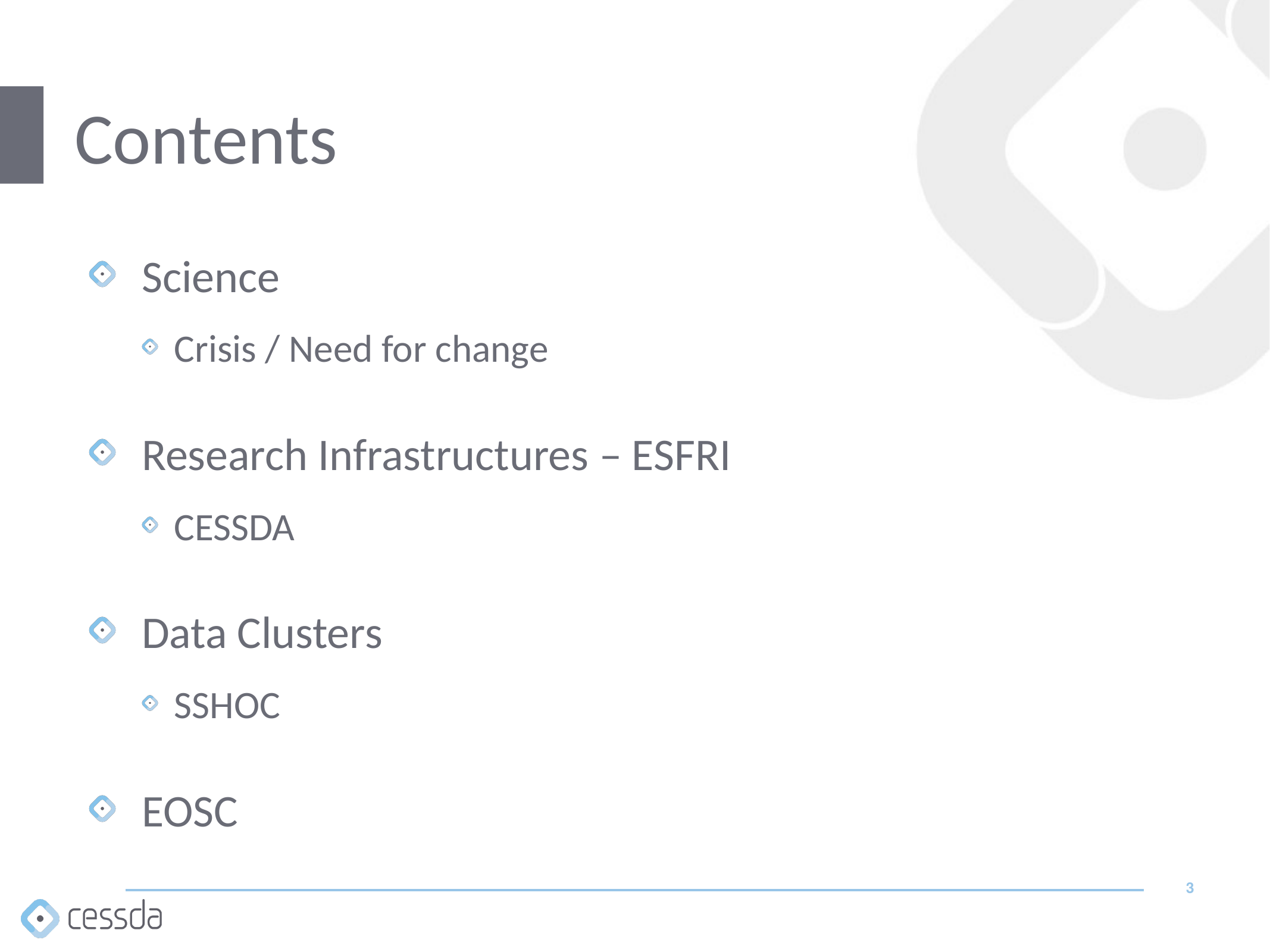

Contents
Science
Crisis / Need for change
Research Infrastructures – ESFRI
CESSDA
Data Clusters
SSHOC
EOSC
3